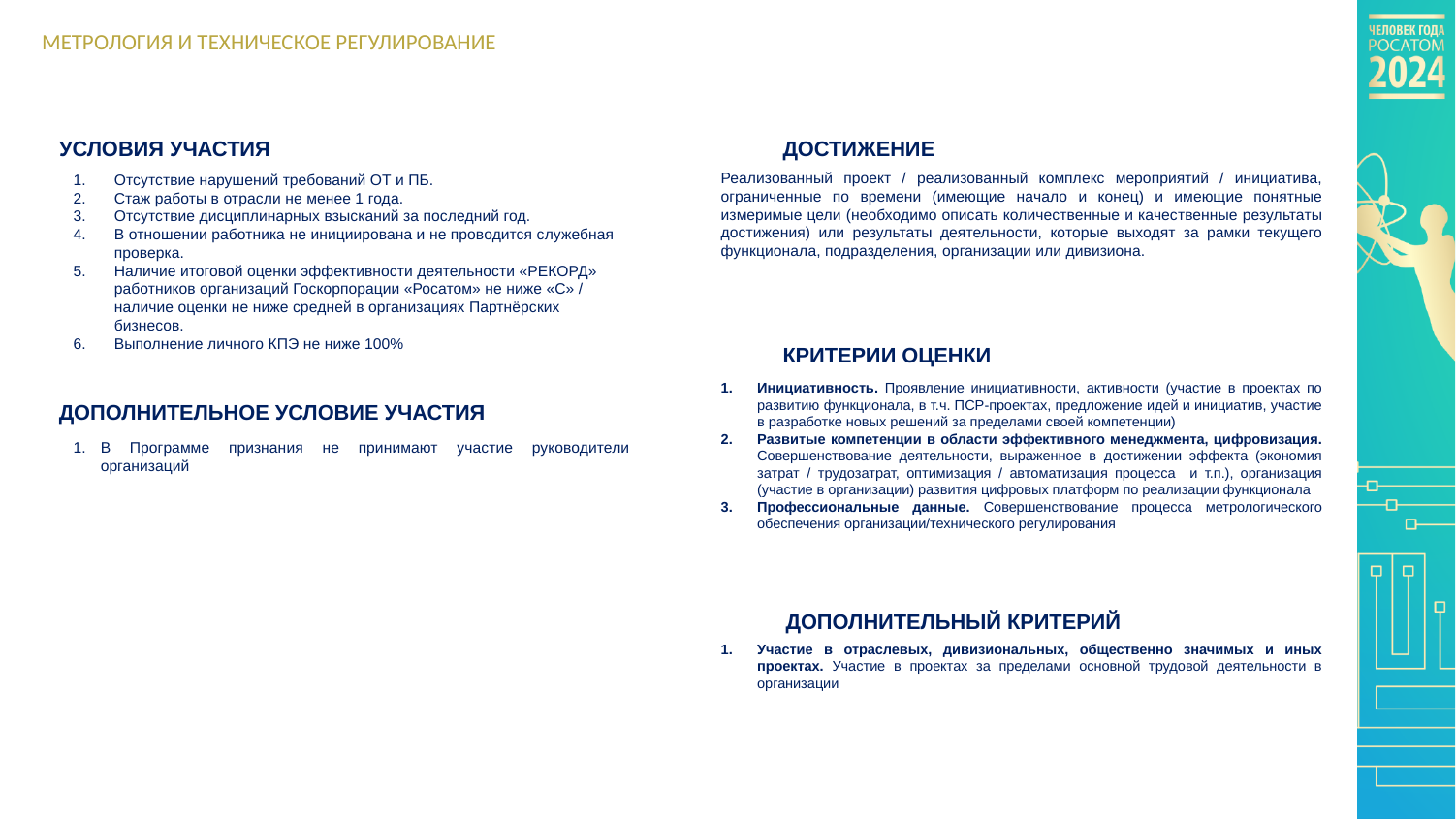

МЕТРОЛОГИЯ И ТЕХНИЧЕСКОЕ РЕГУЛИРОВАНИЕ
ДОСТИЖЕНИЕ
УСЛОВИЯ УЧАСТИЯ
Реализованный проект / реализованный комплекс мероприятий / инициатива, ограниченные по времени (имеющие начало и конец) и имеющие понятные измеримые цели (необходимо описать количественные и качественные результаты достижения) или результаты деятельности, которые выходят за рамки текущего функционала, подразделения, организации или дивизиона.
Отсутствие нарушений требований ОТ и ПБ.
Стаж работы в отрасли не менее 1 года.
Отсутствие дисциплинарных взысканий за последний год.
В отношении работника не инициирована и не проводится служебная проверка.
Наличие итоговой оценки эффективности деятельности «РЕКОРД» работников организаций Госкорпорации «Росатом» не ниже «С» / наличие оценки не ниже средней в организациях Партнёрских бизнесов.
Выполнение личного КПЭ не ниже 100%
КРИТЕРИИ ОЦЕНКИ
Инициативность. Проявление инициативности, активности (участие в проектах по развитию функционала, в т.ч. ПСР-проектах, предложение идей и инициатив, участие в разработке новых решений за пределами своей компетенции)
Развитые компетенции в области эффективного менеджмента, цифровизация. Совершенствование деятельности, выраженное в достижении эффекта (экономия затрат / трудозатрат, оптимизация / автоматизация процесса  и т.п.), организация (участие в организации) развития цифровых платформ по реализации функционала
Профессиональные данные. Совершенствование процесса метрологического обеспечения организации/технического регулирования
ДОПОЛНИТЕЛЬНОЕ УСЛОВИЕ УЧАСТИЯ
В Программе признания не принимают участие руководители организаций
ДОПОЛНИТЕЛЬНЫЙ КРИТЕРИЙ
Участие в отраслевых, дивизиональных, общественно значимых и иных проектах. Участие в проектах за пределами основной трудовой деятельности в организации